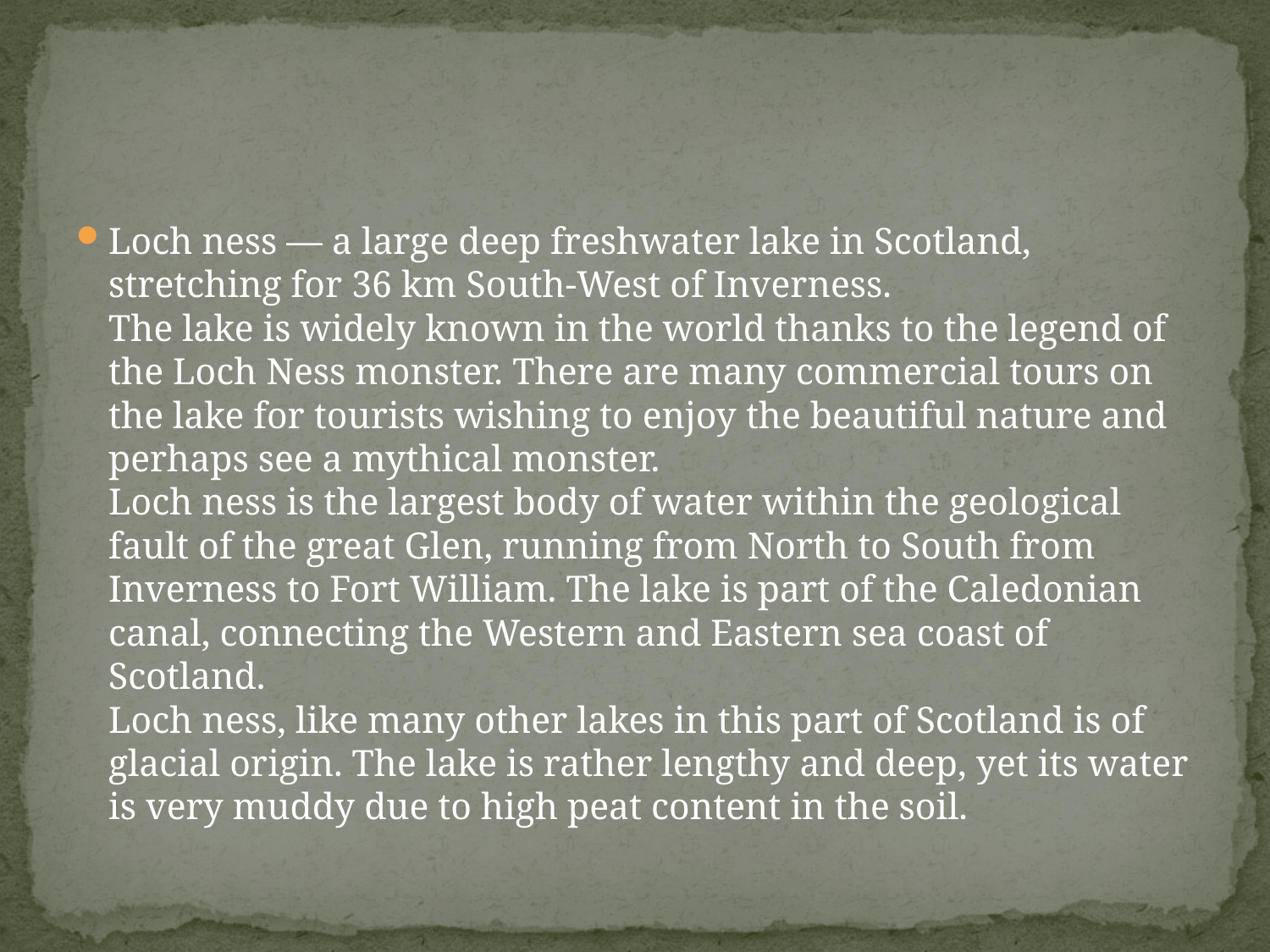

#
Loch ness — a large deep freshwater lake in Scotland, stretching for 36 km South-West of Inverness.
The lake is widely known in the world thanks to the legend of the Loch Ness monster. There are many commercial tours on the lake for tourists wishing to enjoy the beautiful nature and perhaps see a mythical monster.
Loch ness is the largest body of water within the geological fault of the great Glen, running from North to South from Inverness to Fort William. The lake is part of the Caledonian canal, connecting the Western and Eastern sea coast of Scotland.
Loch ness, like many other lakes in this part of Scotland is of glacial origin. The lake is rather lengthy and deep, yet its water is very muddy due to high peat content in the soil.